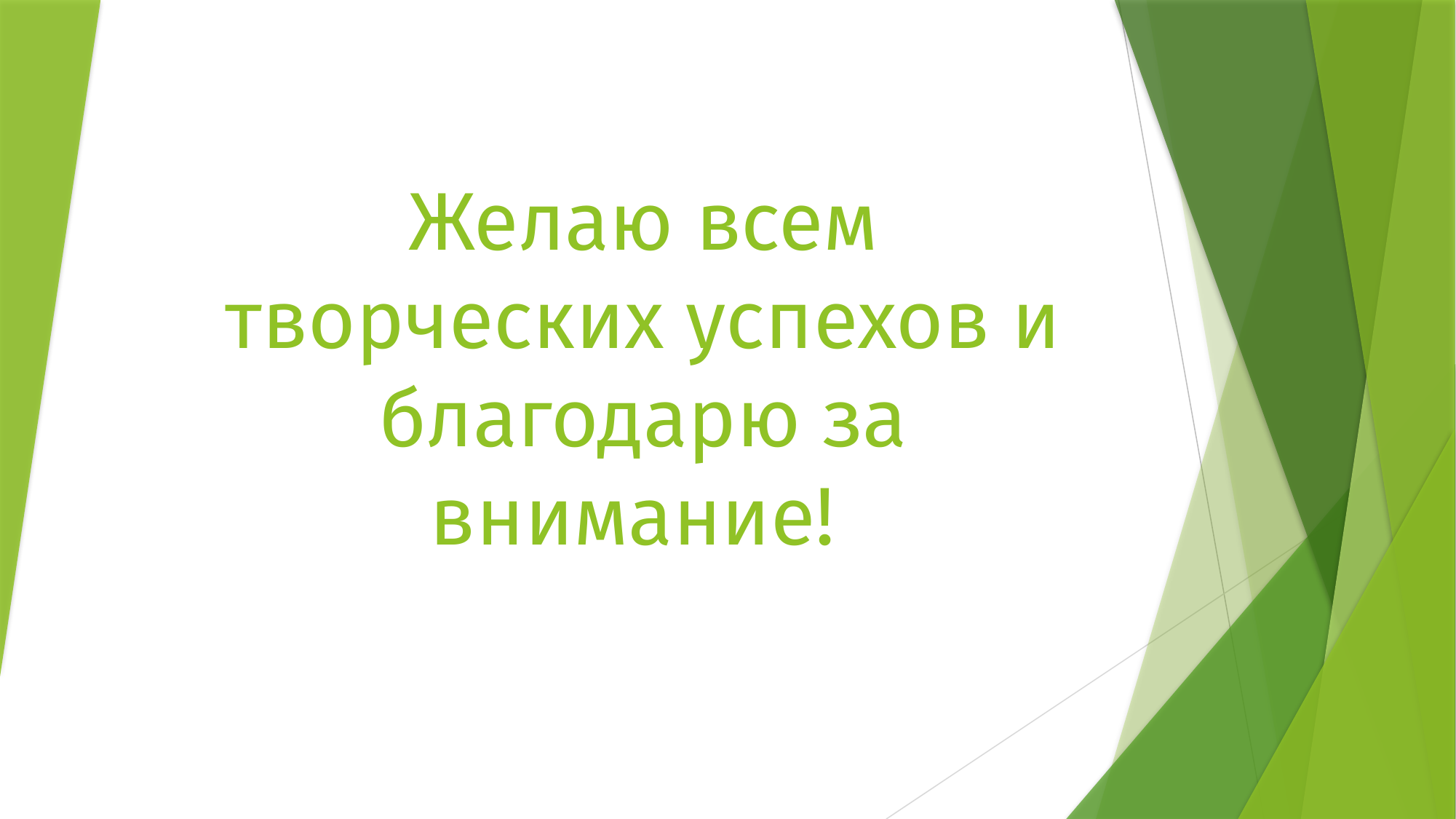

# Желаю всем творческих успехов и благодарю за внимание!